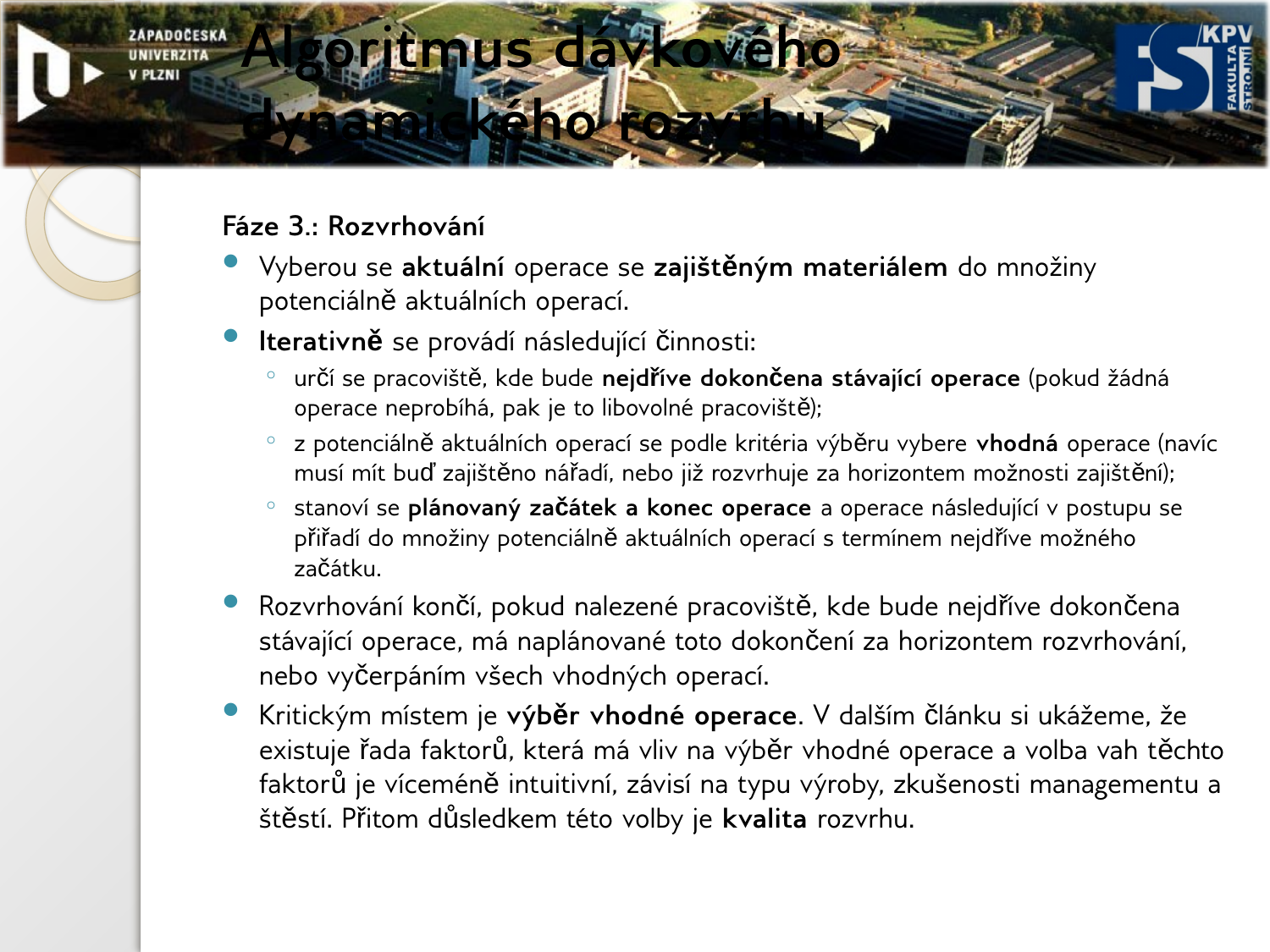

# Algoritmus dávkového dynamického rozvrhu
Fáze 3.: Rozvrhování
Vyberou se aktuální operace se zajištěným materiálem do množiny potenciálně aktuálních operací.
Iterativně se provádí následující činnosti:
určí se pracoviště, kde bude nejdříve dokončena stávající operace (pokud žádná operace neprobíhá, pak je to libovolné pracoviště);
z potenciálně aktuálních operací se podle kritéria výběru vybere vhodná operace (navíc musí mít buď zajištěno nářadí, nebo již rozvrhuje za horizontem možnosti zajištění);
stanoví se plánovaný začátek a konec operace a operace následující v postupu se přiřadí do množiny potenciálně aktuálních operací s termínem nejdříve možného začátku.
Rozvrhování končí, pokud nalezené pracoviště, kde bude nejdříve dokončena stávající operace, má naplánované toto dokončení za horizontem rozvrhování, nebo vyčerpáním všech vhodných operací.
Kritickým místem je výběr vhodné operace. V dalším článku si ukážeme, že existuje řada faktorů, která má vliv na výběr vhodné operace a volba vah těchto faktorů je víceméně intuitivní, závisí na typu výroby, zkušenosti managementu a štěstí. Přitom důsledkem této volby je kvalita rozvrhu.